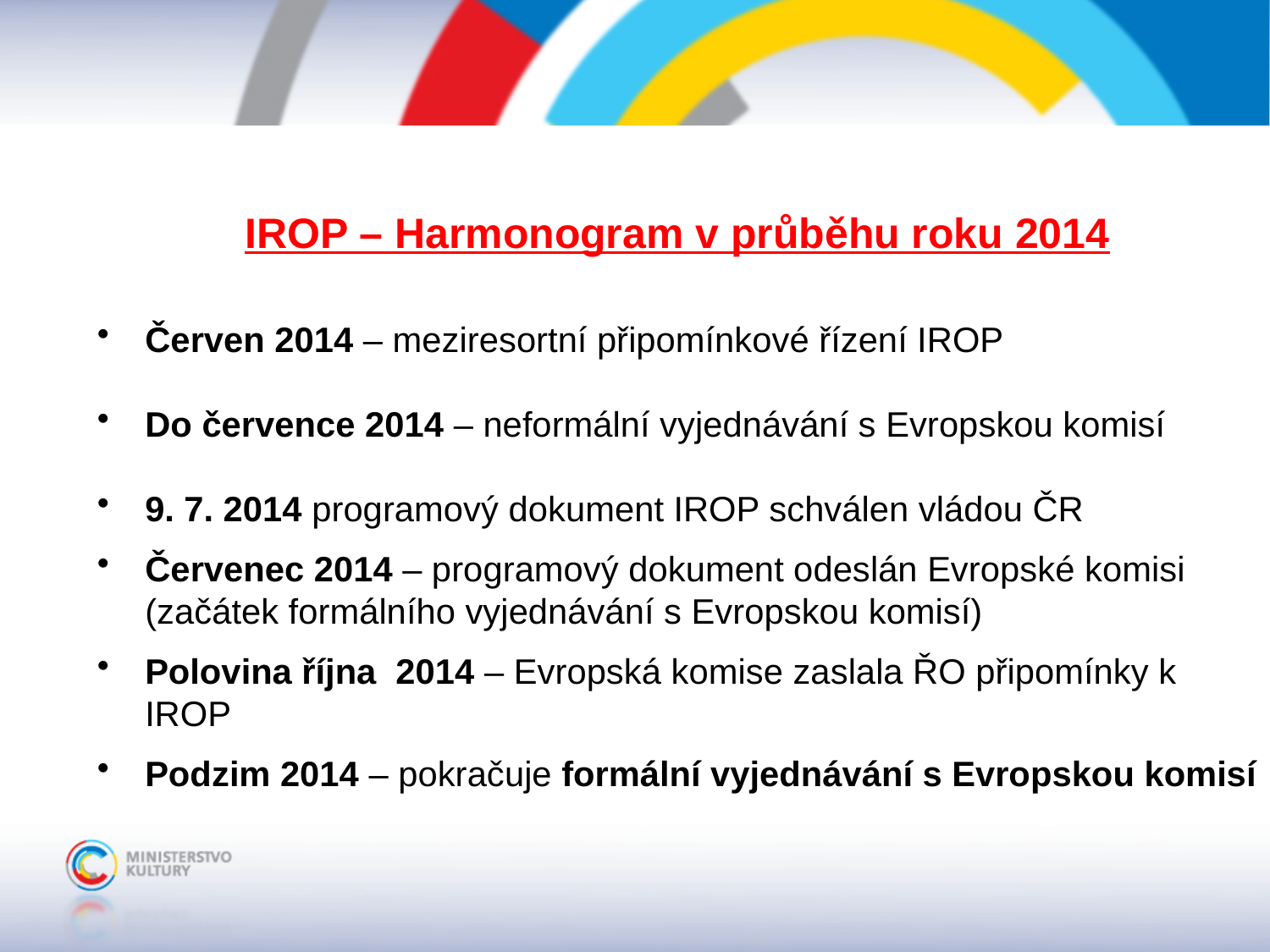

IROP – Harmonogram v průběhu roku 2014

Červen 2014 – meziresortní připomínkové řízení IROP

Do července 2014 – neformální vyjednávání s Evropskou komisí

9. 7. 2014 programový dokument IROP schválen vládou ČR
Červenec 2014 – programový dokument odeslán Evropské komisi (začátek formálního vyjednávání s Evropskou komisí)
Polovina října  2014 – Evropská komise zaslala ŘO připomínky k IROP
Podzim 2014 – pokračuje formální vyjednávání s Evropskou komisí